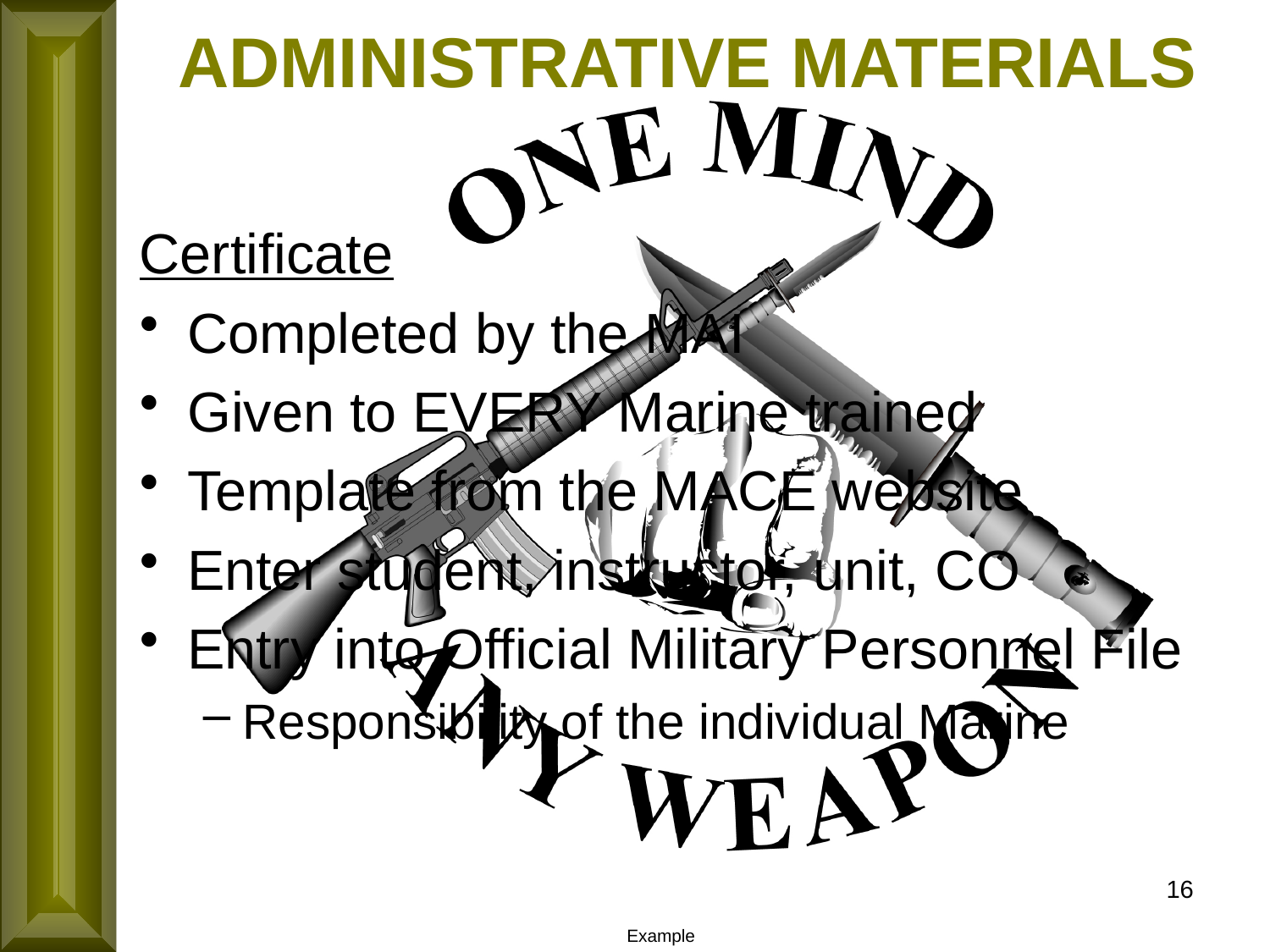

ADMINISTRATIVE MATERIALS
Certificate
Completed by the MAI
Given to EVERY Marine trained
Template from the MACE website
Enter student, instructor, unit, CO
Entry into Official Military Personnel File
Responsibility of the individual Marine
16
Example